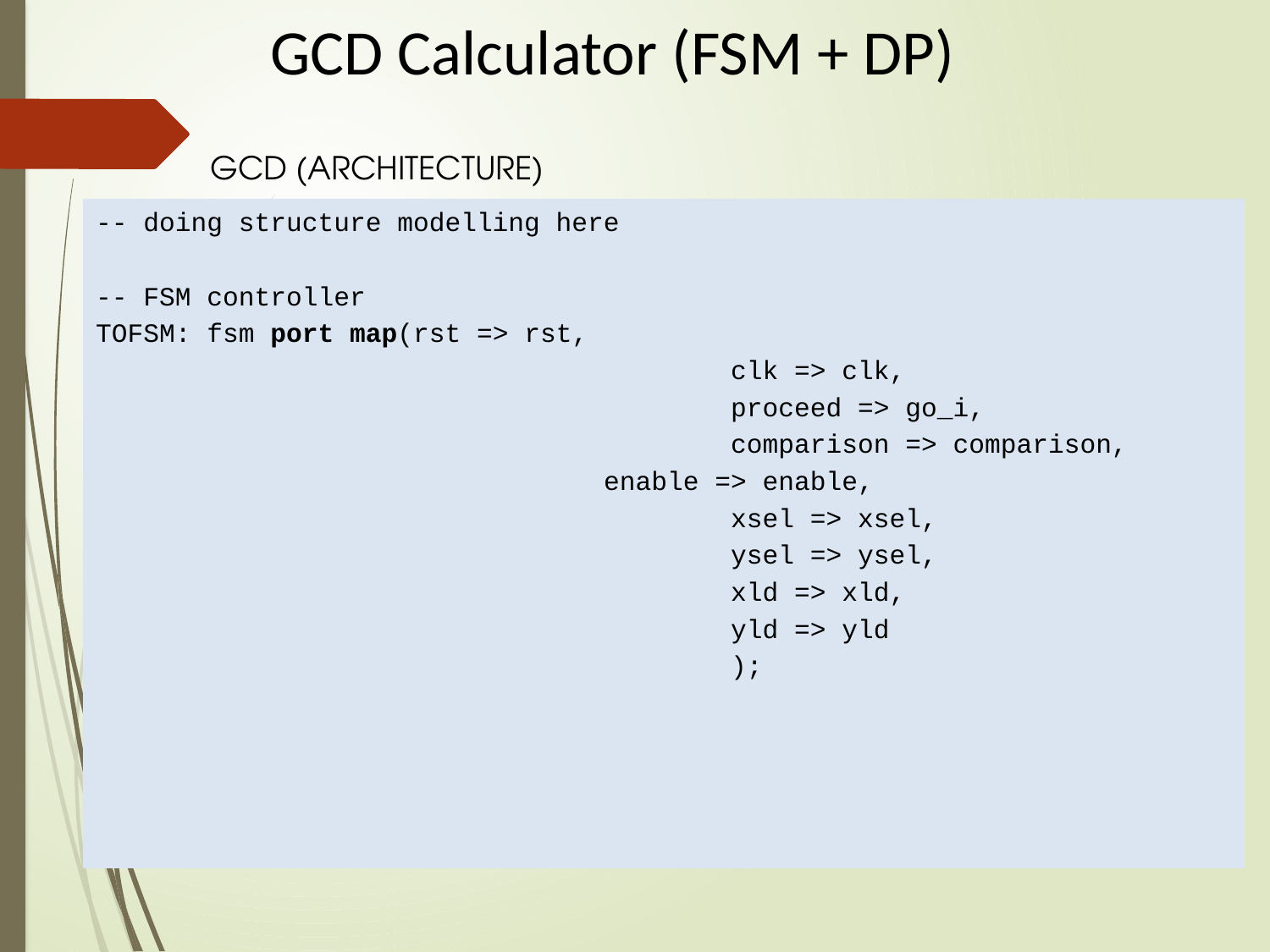

# GCD Calculator (FSM + DP)
GCD (ARCHITECTURE)
-- doing structure modelling here

-- FSM controller
TOFSM: fsm port map(rst => rst,
					clk => clk,
					proceed => go_i,
					comparison => comparison,
			    	enable => enable,
					xsel => xsel,
					ysel => ysel,
					xld => xld,
					yld => yld
					);